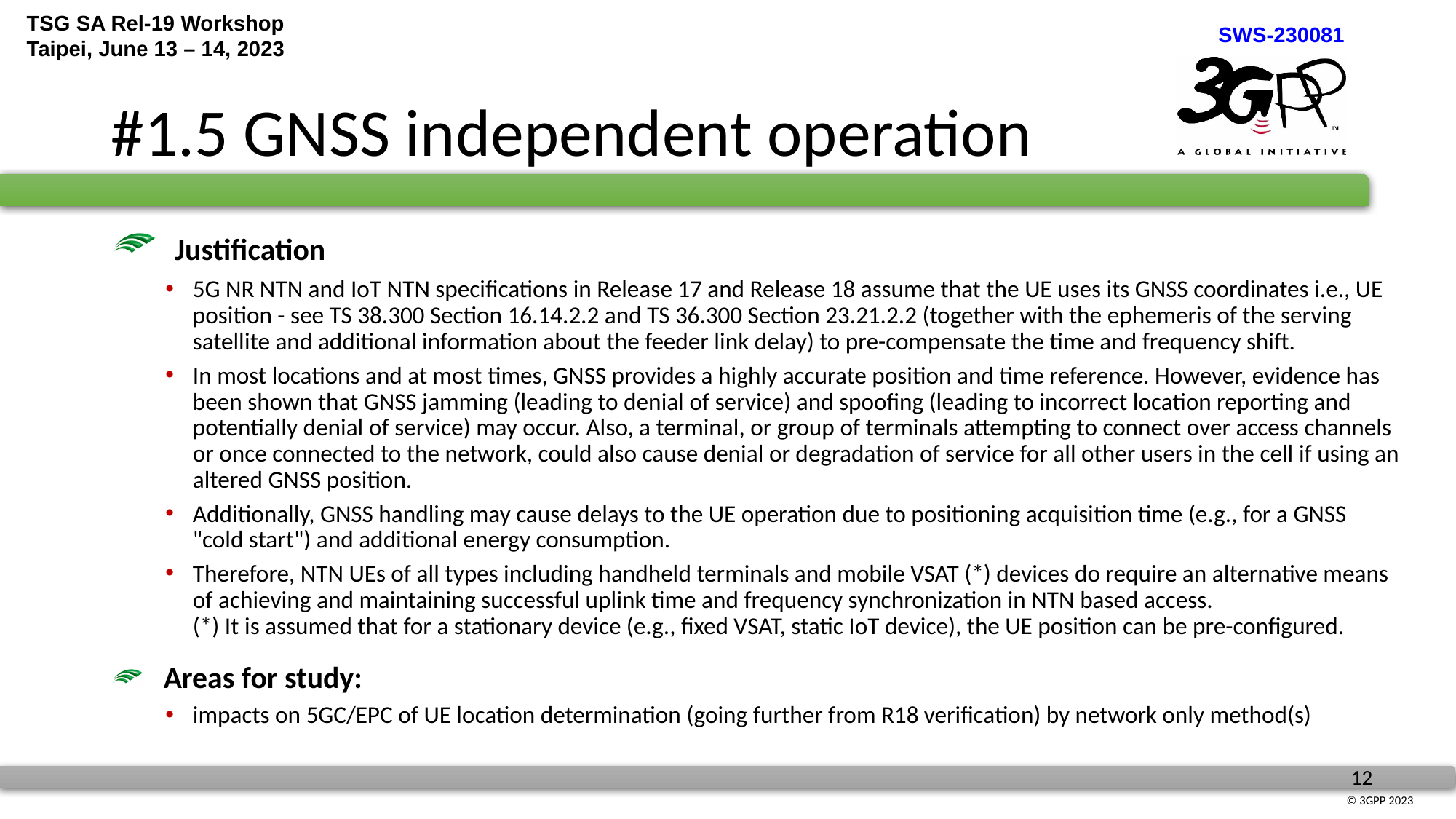

# #1.5 GNSS independent operation
  Justification
5G NR NTN and IoT NTN specifications in Release 17 and Release 18 assume that the UE uses its GNSS coordinates i.e., UE position - see TS 38.300 Section 16.14.2.2 and TS 36.300 Section 23.21.2.2 (together with the ephemeris of the serving satellite and additional information about the feeder link delay) to pre-compensate the time and frequency shift.
In most locations and at most times, GNSS provides a highly accurate position and time reference. However, evidence has been shown that GNSS jamming (leading to denial of service) and spoofing (leading to incorrect location reporting and potentially denial of service) may occur. Also, a terminal, or group of terminals attempting to connect over access channels or once connected to the network, could also cause denial or degradation of service for all other users in the cell if using an altered GNSS position.
Additionally, GNSS handling may cause delays to the UE operation due to positioning acquisition time (e.g., for a GNSS "cold start") and additional energy consumption.
Therefore, NTN UEs of all types including handheld terminals and mobile VSAT (*) devices do require an alternative means of achieving and maintaining successful uplink time and frequency synchronization in NTN based access.
(*) It is assumed that for a stationary device (e.g., fixed VSAT, static IoT device), the UE position can be pre-configured.
   Areas for study:
impacts on 5GC/EPC of UE location determination (going further from R18 verification) by network only method(s)